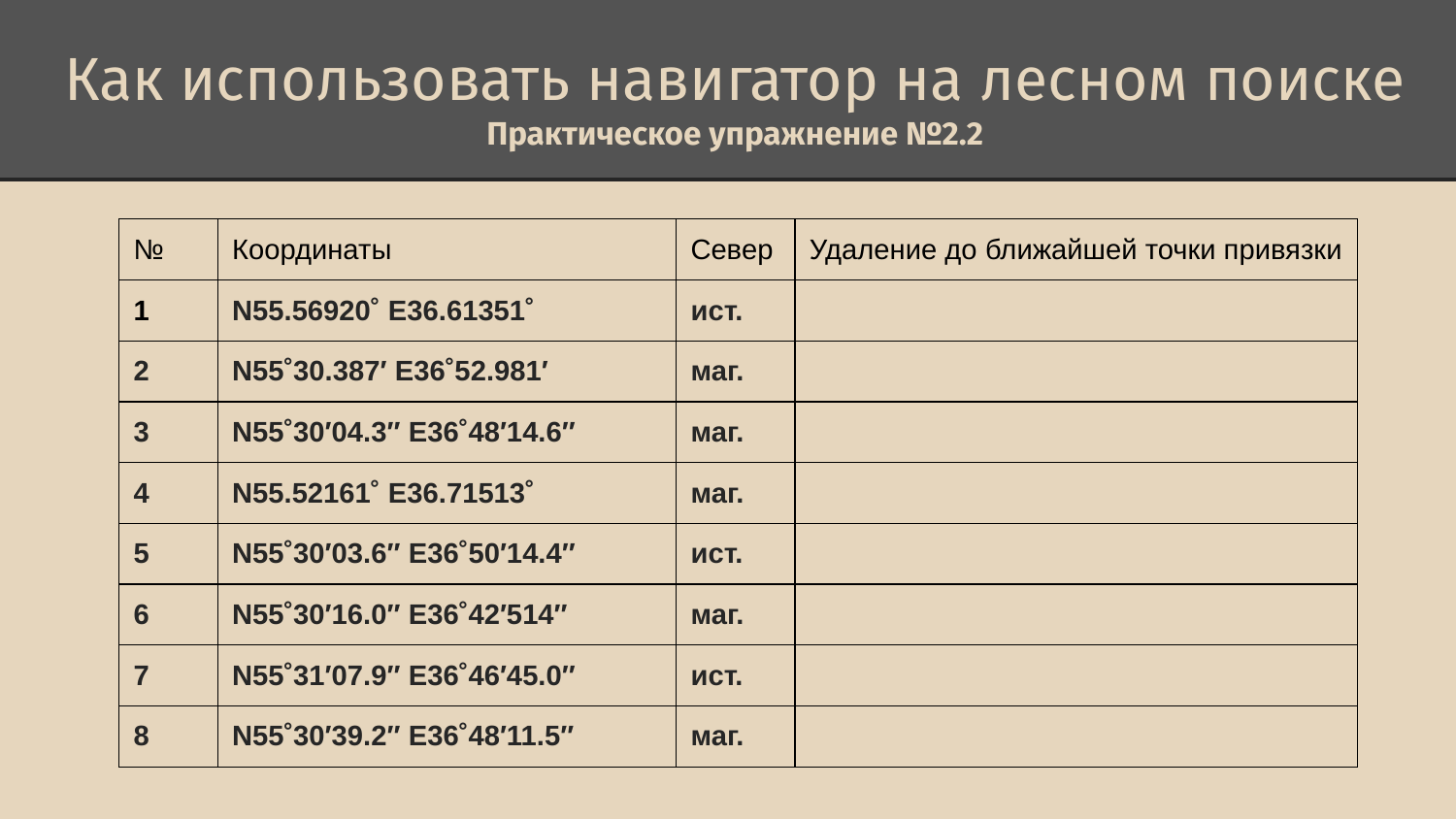

# Как использовать навигатор на лесном поиске
Практическое упражнение №2.2
| № | Координаты | Север | Удаление до ближайшей точки привязки |
| --- | --- | --- | --- |
| 1 | N55.56920˚ E36.61351˚ | ист. |  |
| 2 | N55˚30.387′ E36˚52.981′ | маг. |  |
| 3 | N55˚30′04.3″ E36˚48′14.6″ | маг. |  |
| 4 | N55.52161˚ E36.71513˚ | маг. |  |
| 5 | N55˚30′03.6″ E36˚50′14.4″ | ист. |  |
| 6 | N55˚30′16.0″ E36˚42′514″ | маг. |  |
| 7 | N55˚31′07.9″ E36˚46′45.0″ | ист. |  |
| 8 | N55˚30′39.2″ E36˚48′11.5″ | маг. |  |